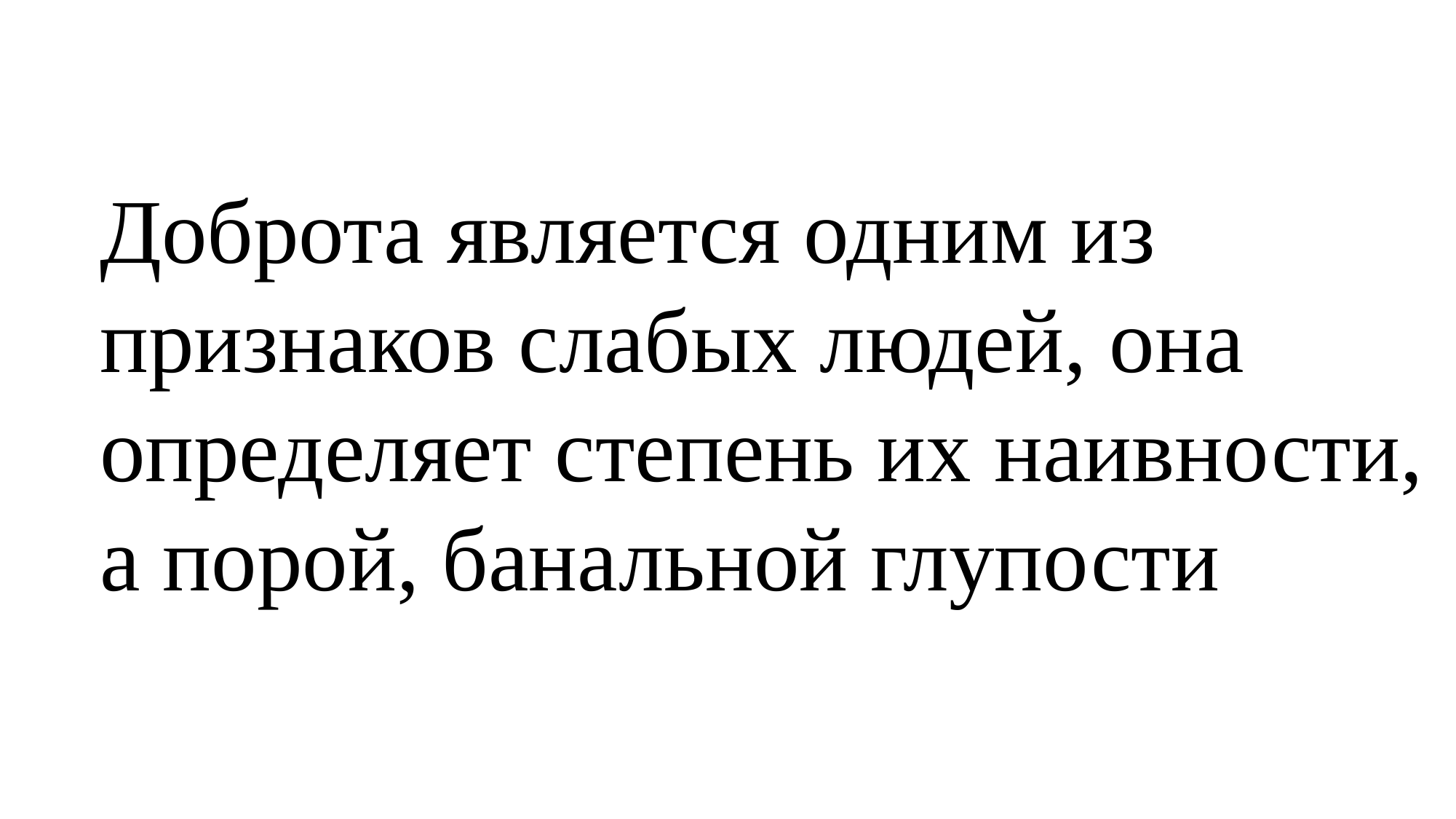

Доброта является одним из признаков слабых людей, она определяет степень их наивности, а порой, банальной глупости